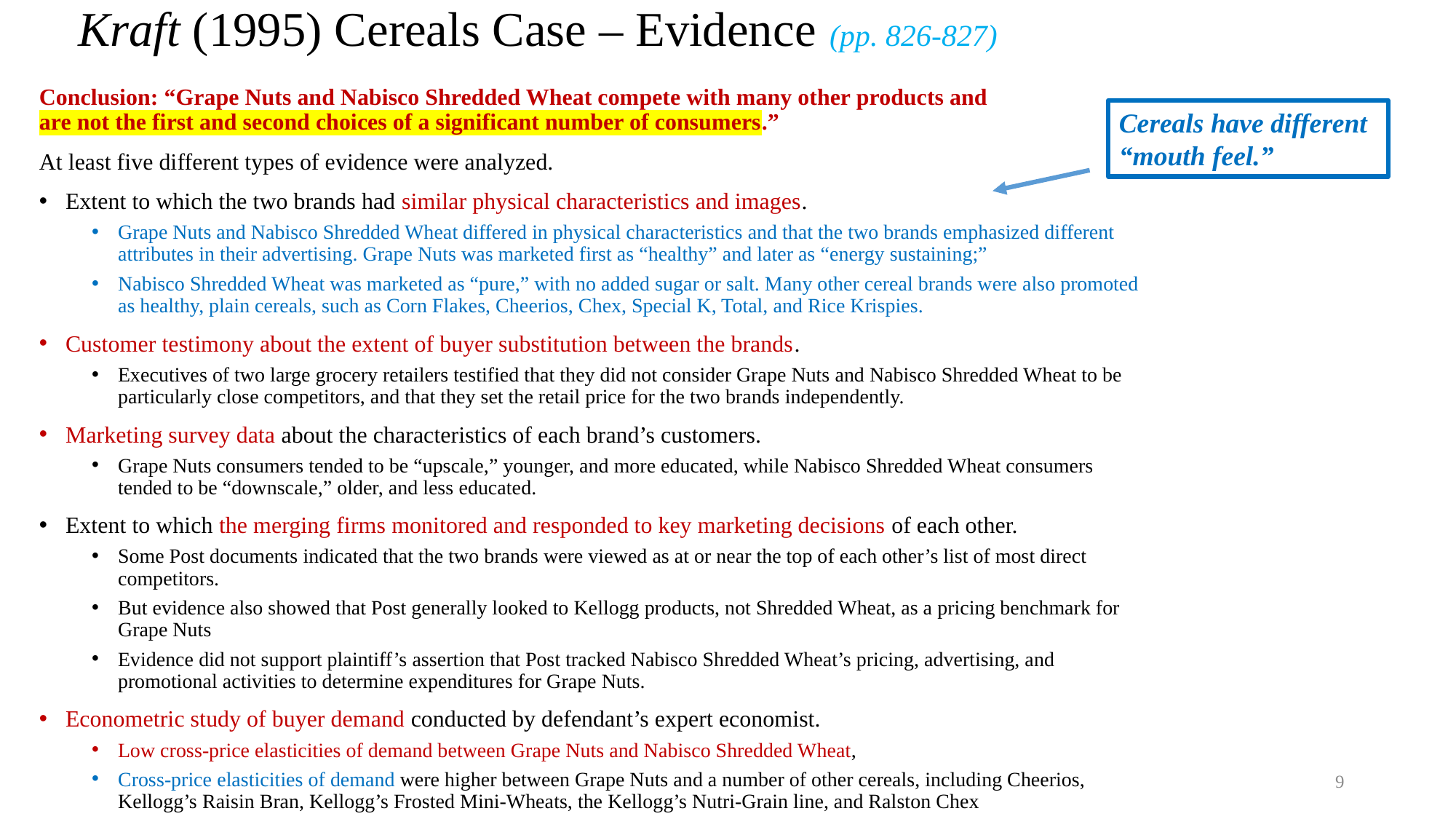

# Kraft (1995) Cereals Case – Evidence (pp. 826-827)
Conclusion: “Grape Nuts and Nabisco Shredded Wheat compete with many other products and
are not the first and second choices of a significant number of consumers.”
At least five different types of evidence were analyzed.
Extent to which the two brands had similar physical characteristics and images.
Grape Nuts and Nabisco Shredded Wheat differed in physical characteristics and that the two brands emphasized different attributes in their advertising. Grape Nuts was marketed first as “healthy” and later as “energy sustaining;”
Nabisco Shredded Wheat was marketed as “pure,” with no added sugar or salt. Many other cereal brands were also promoted as healthy, plain cereals, such as Corn Flakes, Cheerios, Chex, Special K, Total, and Rice Krispies.
Customer testimony about the extent of buyer substitution between the brands.
Executives of two large grocery retailers testified that they did not consider Grape Nuts and Nabisco Shredded Wheat to be particularly close competitors, and that they set the retail price for the two brands independently.
Marketing survey data about the characteristics of each brand’s customers.
Grape Nuts consumers tended to be “upscale,” younger, and more educated, while Nabisco Shredded Wheat consumers tended to be “downscale,” older, and less educated.
Extent to which the merging firms monitored and responded to key marketing decisions of each other.
Some Post documents indicated that the two brands were viewed as at or near the top of each other’s list of most direct competitors.
But evidence also showed that Post generally looked to Kellogg products, not Shredded Wheat, as a pricing benchmark for Grape Nuts
Evidence did not support plaintiff’s assertion that Post tracked Nabisco Shredded Wheat’s pricing, advertising, and promotional activities to determine expenditures for Grape Nuts.
Econometric study of buyer demand conducted by defendant’s expert economist.
Low cross-price elasticities of demand between Grape Nuts and Nabisco Shredded Wheat,
Cross-price elasticities of demand were higher between Grape Nuts and a number of other cereals, including Cheerios, Kellogg’s Raisin Bran, Kellogg’s Frosted Mini-Wheats, the Kellogg’s Nutri-Grain line, and Ralston Chex
Cereals have different “mouth feel.”
9